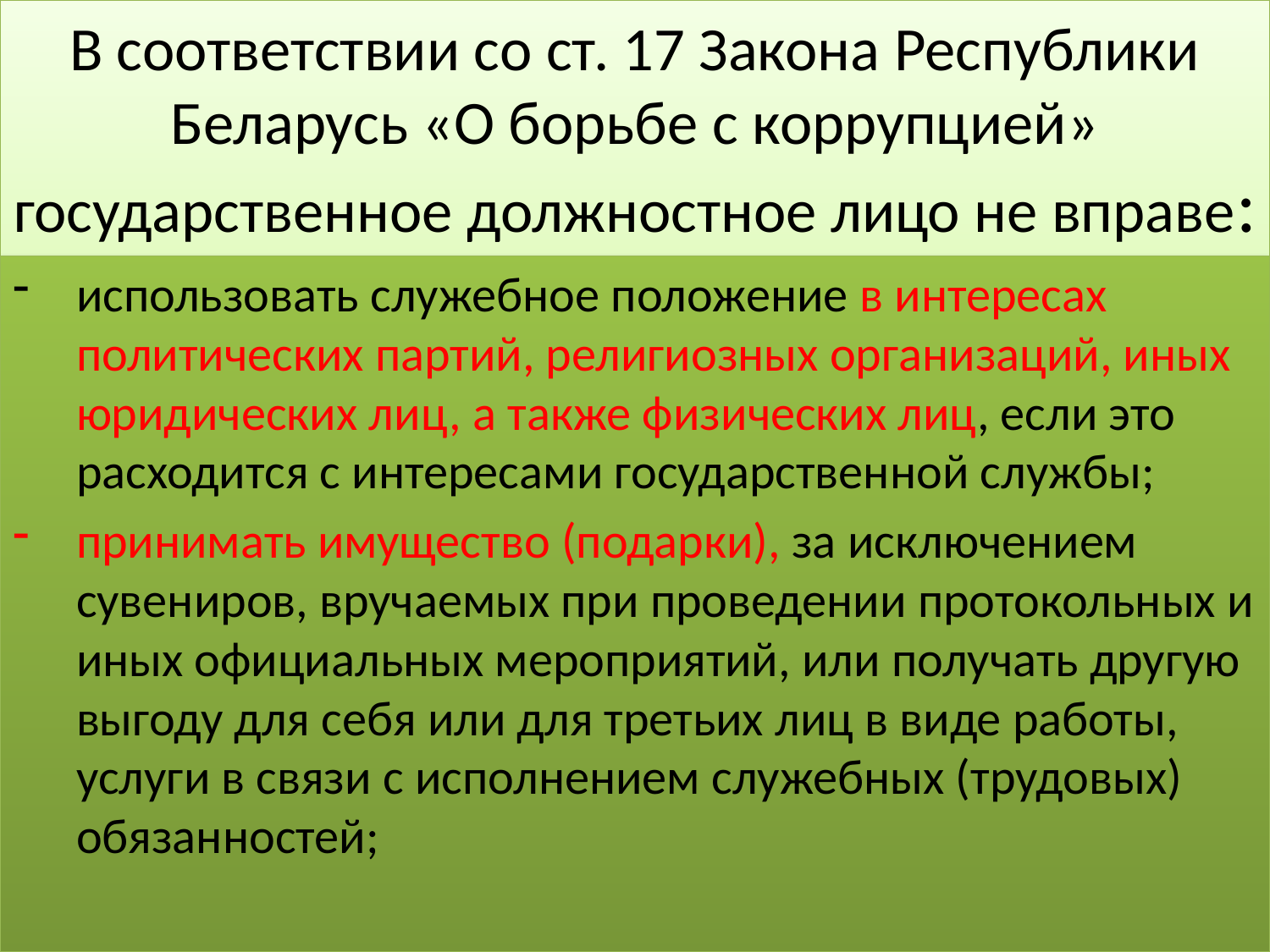

# В соответствии со ст. 17 Закона Республики Беларусь «О борьбе с коррупцией» государственное должностное лицо не вправе:
использовать служебное положение в интересах политических партий, религиозных организаций, иных юридических лиц, а также физических лиц, если это расходится с интересами государственной службы;
принимать имущество (подарки), за исключением сувениров, вручаемых при проведении протокольных и иных официальных мероприятий, или получать другую выгоду для себя или для третьих лиц в виде работы, услуги в связи с исполнением служебных (трудовых) обязанностей;

30